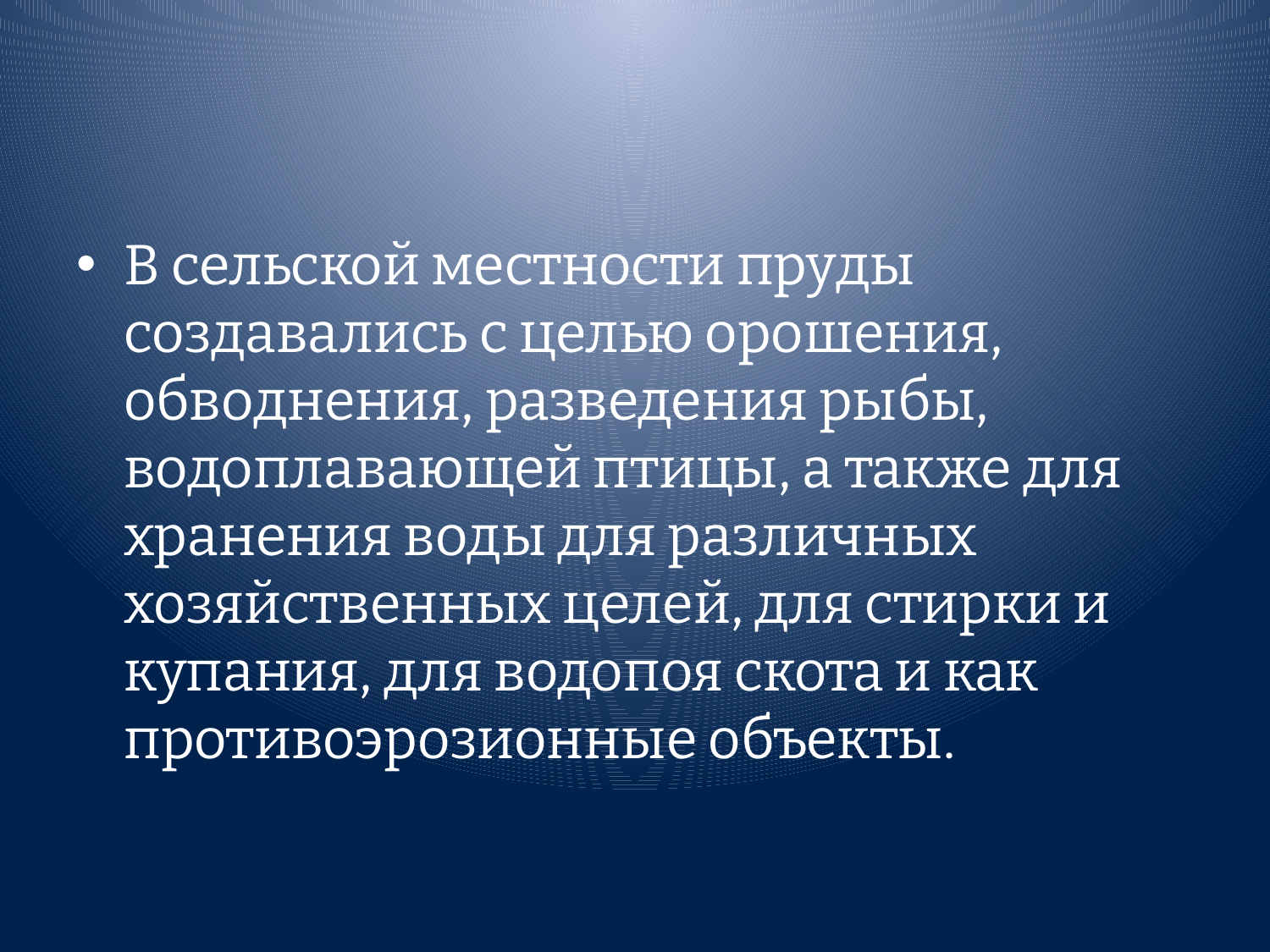

#
В сельской местности пруды создавались с целью орошения, обводнения, разведения рыбы, водоплавающей птицы, а также для хранения воды для различных хозяйственных целей, для стирки и купания, для водопоя скота и как противоэрозионные объекты.